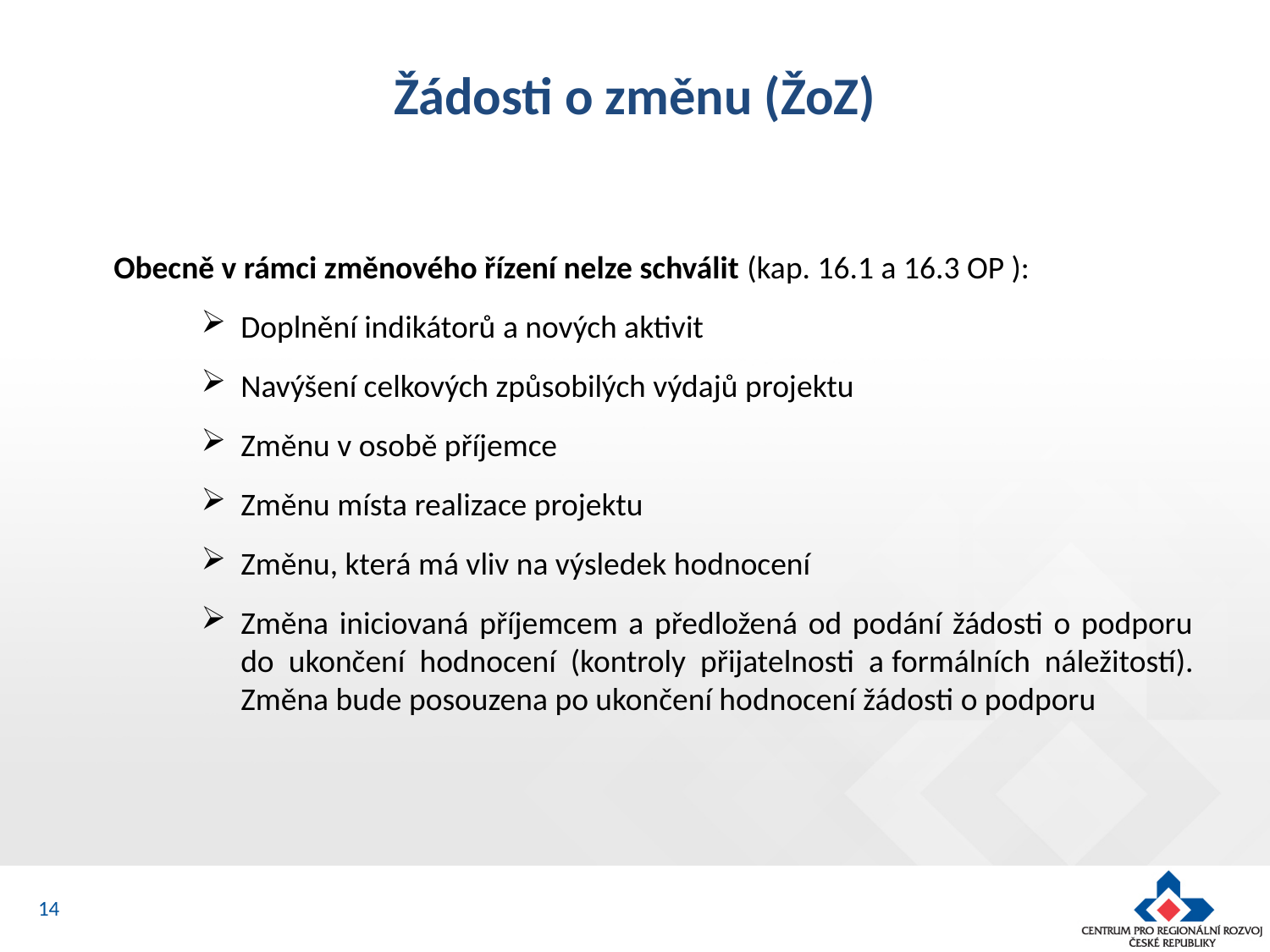

# Žádosti o změnu (ŽoZ)

Obecně v rámci změnového řízení nelze schválit (kap. 16.1 a 16.3 OP ):
Doplnění indikátorů a nových aktivit
Navýšení celkových způsobilých výdajů projektu
Změnu v osobě příjemce
Změnu místa realizace projektu
Změnu, která má vliv na výsledek hodnocení
Změna iniciovaná příjemcem a předložená od podání žádosti o podporu do ukončení hodnocení (kontroly přijatelnosti a formálních náležitostí). Změna bude posouzena po ukončení hodnocení žádosti o podporu

14